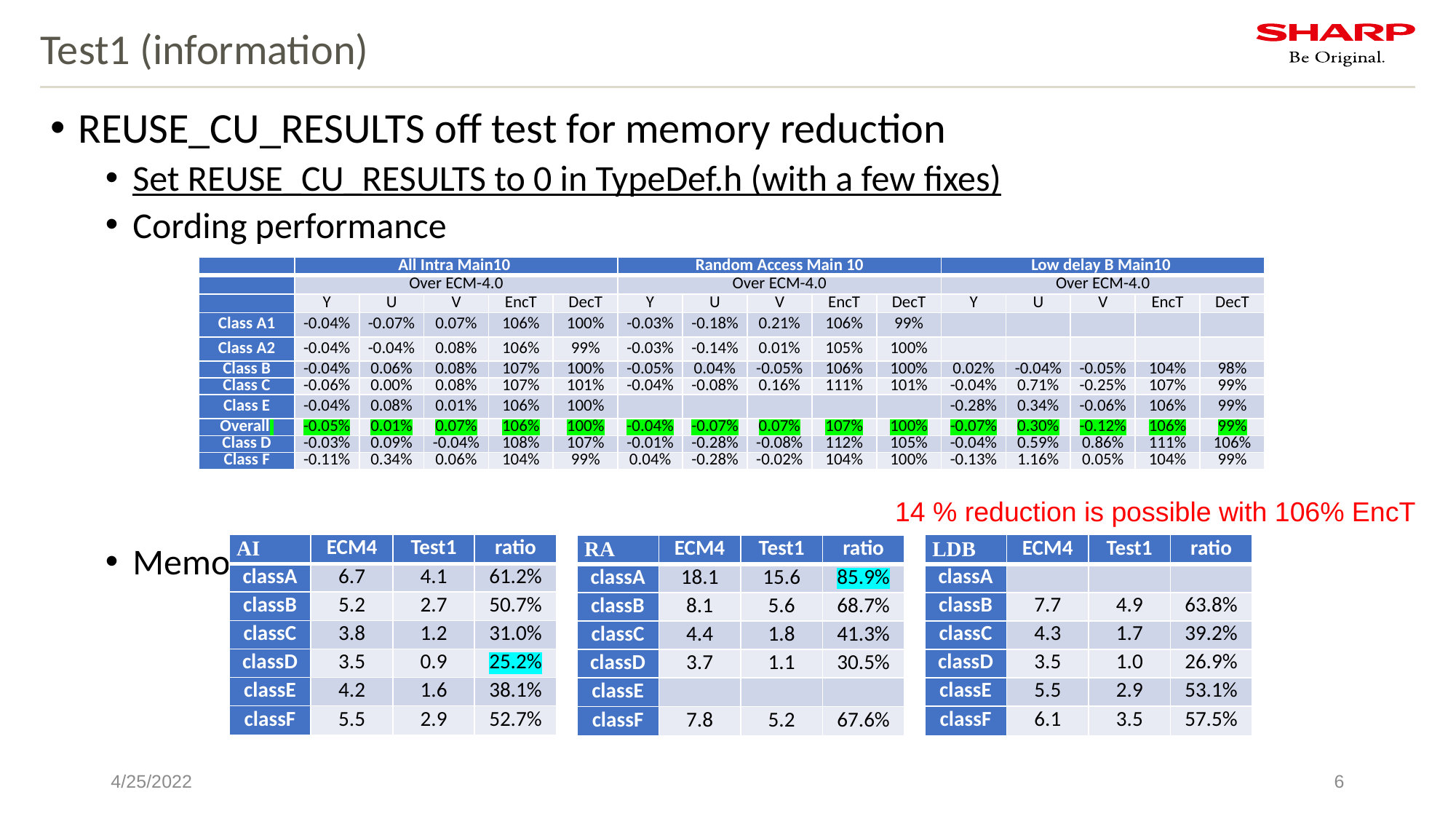

# Test1 (information)
REUSE_CU_RESULTS off test for memory reduction
Set REUSE_CU_RESULTS to 0 in TypeDef.h (with a few fixes)
Cording performance

Memory usage
|  | All Intra Main10 |  |  |  |  | Random Access Main 10 |  |  |  |  | Low delay B Main10 |  |  |  |  |
| --- | --- | --- | --- | --- | --- | --- | --- | --- | --- | --- | --- | --- | --- | --- | --- |
|  | Over ECM-4.0 |  |  |  |  | Over ECM-4.0 |  |  |  |  | Over ECM-4.0 |  |  |  |  |
|  | Y | U | V | EncT | DecT | Y | U | V | EncT | DecT | Y | U | V | EncT | DecT |
| Class A1 | -0.04% | -0.07% | 0.07% | 106% | 100% | -0.03% | -0.18% | 0.21% | 106% | 99% |  |  |  |  |  |
| Class A2 | -0.04% | -0.04% | 0.08% | 106% | 99% | -0.03% | -0.14% | 0.01% | 105% | 100% |  |  |  |  |  |
| Class B | -0.04% | 0.06% | 0.08% | 107% | 100% | -0.05% | 0.04% | -0.05% | 106% | 100% | 0.02% | -0.04% | -0.05% | 104% | 98% |
| Class C | -0.06% | 0.00% | 0.08% | 107% | 101% | -0.04% | -0.08% | 0.16% | 111% | 101% | -0.04% | 0.71% | -0.25% | 107% | 99% |
| Class E | -0.04% | 0.08% | 0.01% | 106% | 100% |  |  |  |  |  | -0.28% | 0.34% | -0.06% | 106% | 99% |
| Overall | -0.05% | 0.01% | 0.07% | 106% | 100% | -0.04% | -0.07% | 0.07% | 107% | 100% | -0.07% | 0.30% | -0.12% | 106% | 99% |
| Class D | -0.03% | 0.09% | -0.04% | 108% | 107% | -0.01% | -0.28% | -0.08% | 112% | 105% | -0.04% | 0.59% | 0.86% | 111% | 106% |
| Class F | -0.11% | 0.34% | 0.06% | 104% | 99% | 0.04% | -0.28% | -0.02% | 104% | 100% | -0.13% | 1.16% | 0.05% | 104% | 99% |
14 % reduction is possible with 106% EncT
| AI | ECM4 | Test1 | ratio |
| --- | --- | --- | --- |
| classA | 6.7 | 4.1 | 61.2% |
| classB | 5.2 | 2.7 | 50.7% |
| classC | 3.8 | 1.2 | 31.0% |
| classD | 3.5 | 0.9 | 25.2% |
| classE | 4.2 | 1.6 | 38.1% |
| classF | 5.5 | 2.9 | 52.7% |
| LDB | ECM4 | Test1 | ratio |
| --- | --- | --- | --- |
| classA |  |  |  |
| classB | 7.7 | 4.9 | 63.8% |
| classC | 4.3 | 1.7 | 39.2% |
| classD | 3.5 | 1.0 | 26.9% |
| classE | 5.5 | 2.9 | 53.1% |
| classF | 6.1 | 3.5 | 57.5% |
| RA | ECM4 | Test1 | ratio |
| --- | --- | --- | --- |
| classA | 18.1 | 15.6 | 85.9% |
| classB | 8.1 | 5.6 | 68.7% |
| classC | 4.4 | 1.8 | 41.3% |
| classD | 3.7 | 1.1 | 30.5% |
| classE |  |  |  |
| classF | 7.8 | 5.2 | 67.6% |
4/25/2022
6